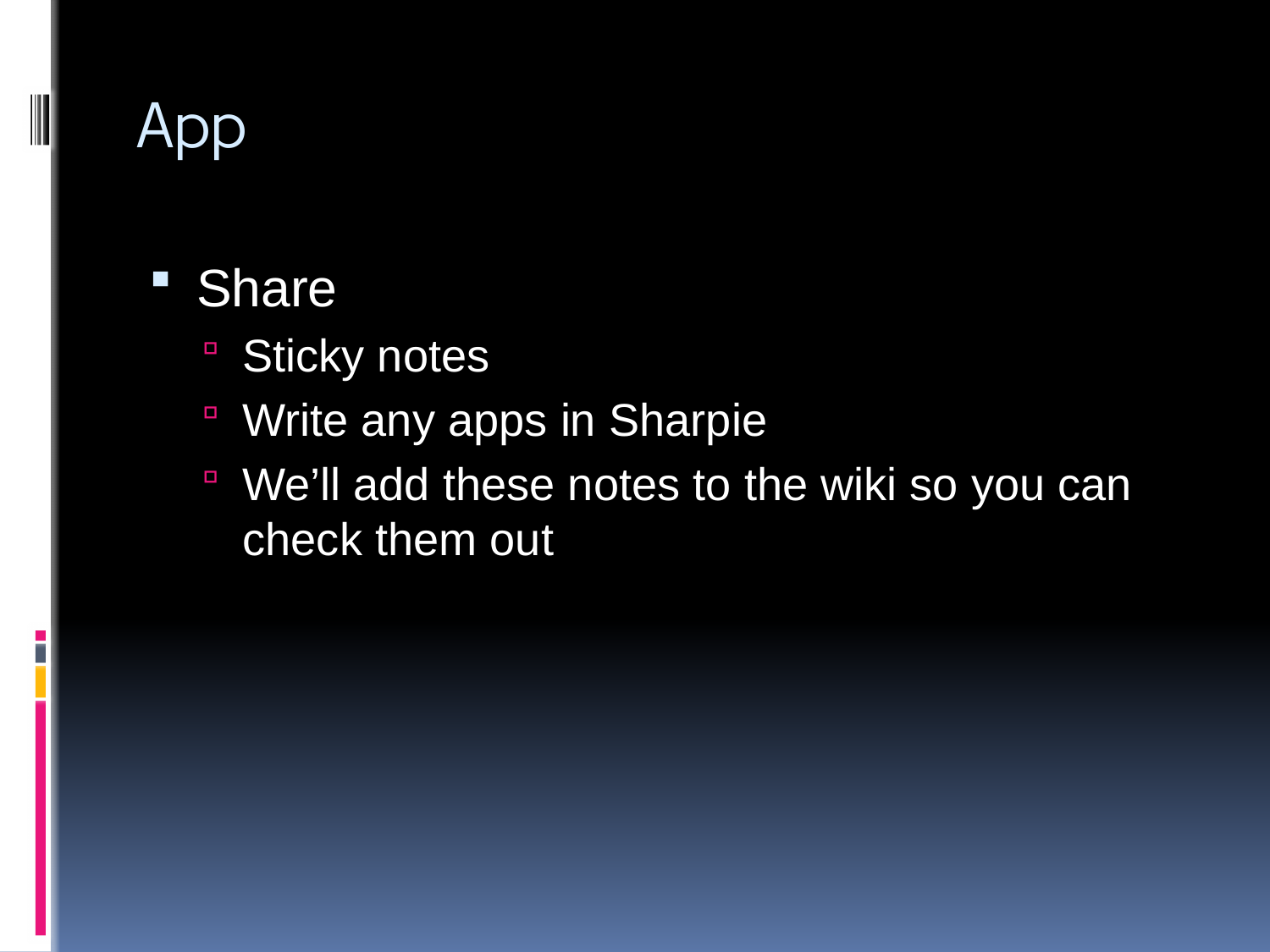

# App
Share
Sticky notes
Write any apps in Sharpie
We’ll add these notes to the wiki so you can check them out